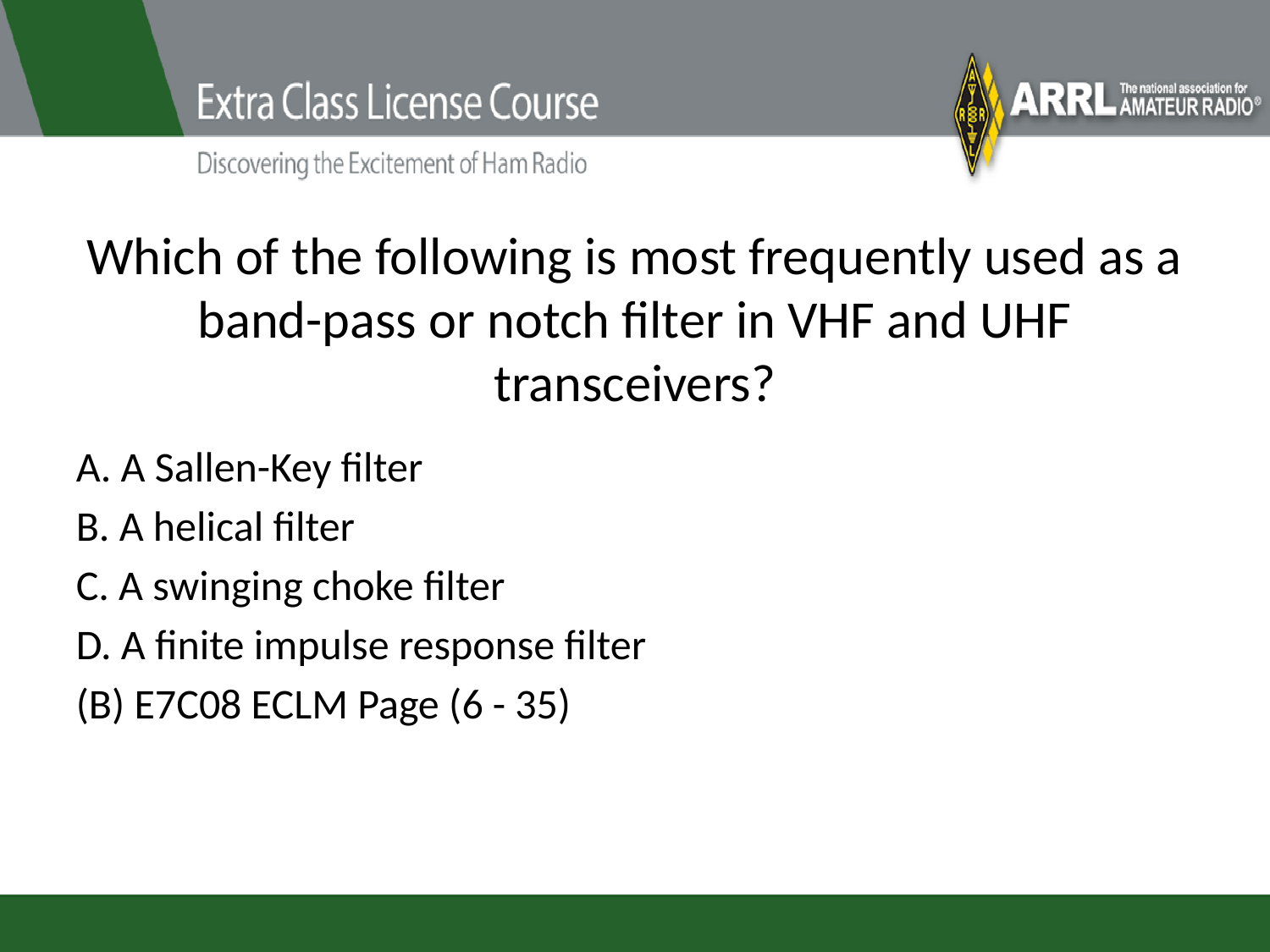

# Which of the following is most frequently used as a band-pass or notch filter in VHF and UHF transceivers?
A. A Sallen-Key filter
B. A helical filter
C. A swinging choke filter
D. A finite impulse response filter
(B) E7C08 ECLM Page (6 - 35)